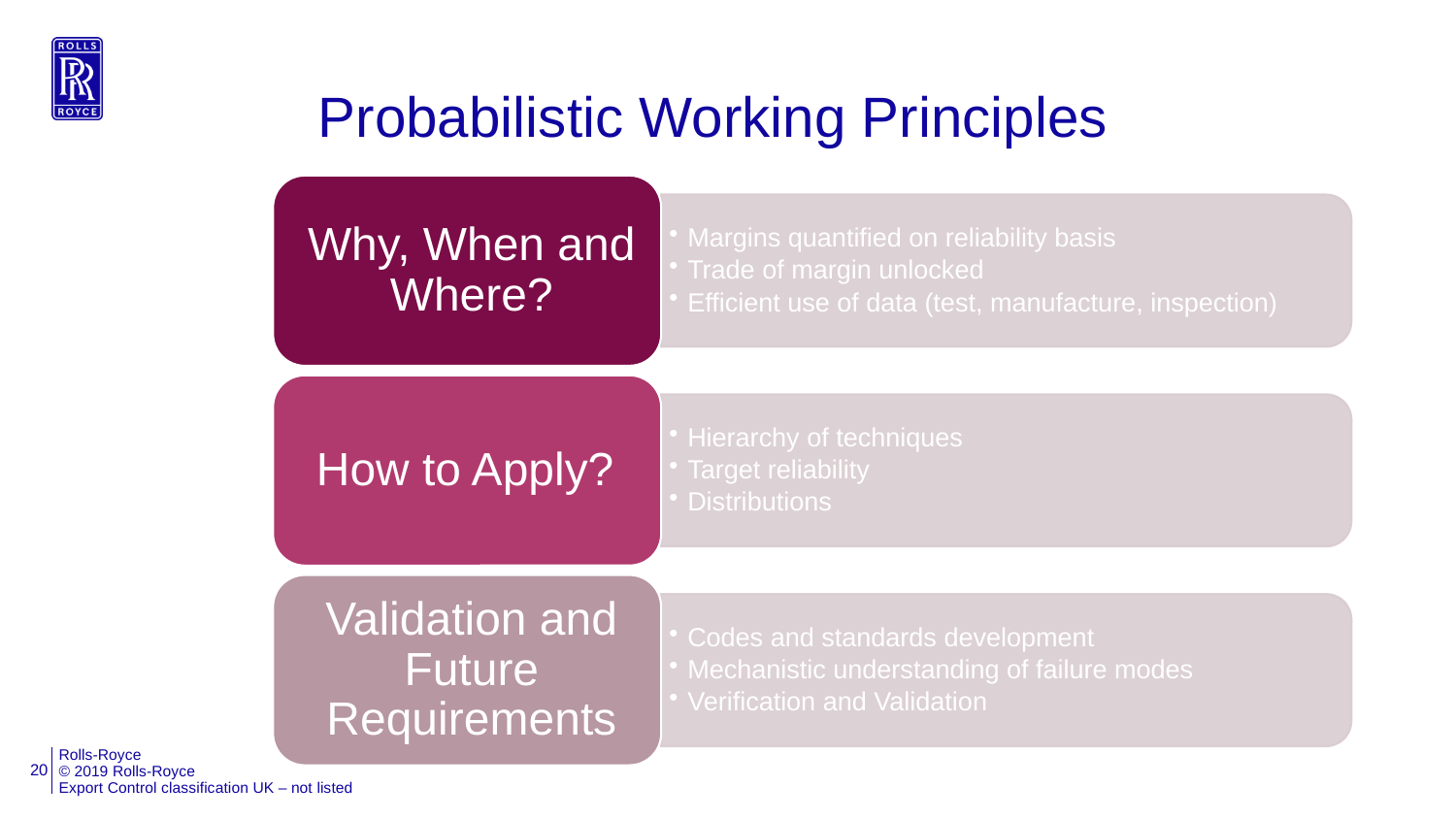

20
# Probabilistic Working Principles
Margins quantified on reliability basis
Trade of margin unlocked
Efficient use of data (test, manufacture, inspection)
Why, When and Where?
Hierarchy of techniques
Target reliability
Distributions
How to Apply?
Codes and standards development
Mechanistic understanding of failure modes
Verification and Validation
Validation and Future Requirements